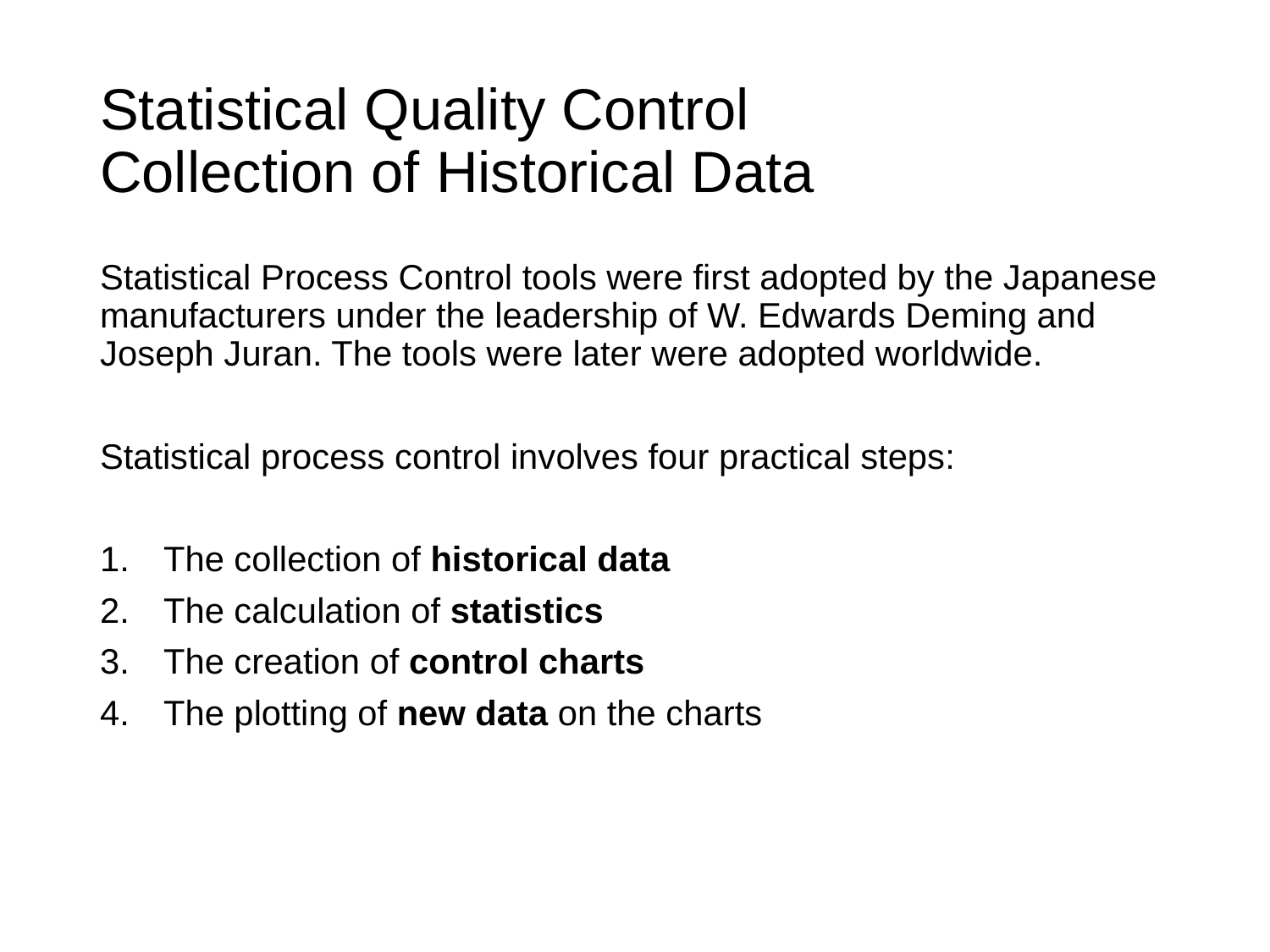

# Statistical Quality Control Collection of Historical Data
Statistical Process Control tools were first adopted by the Japanese manufacturers under the leadership of W. Edwards Deming and Joseph Juran. The tools were later were adopted worldwide.

Statistical process control involves four practical steps:

The collection of historical data
The calculation of statistics
The creation of control charts
The plotting of new data on the charts